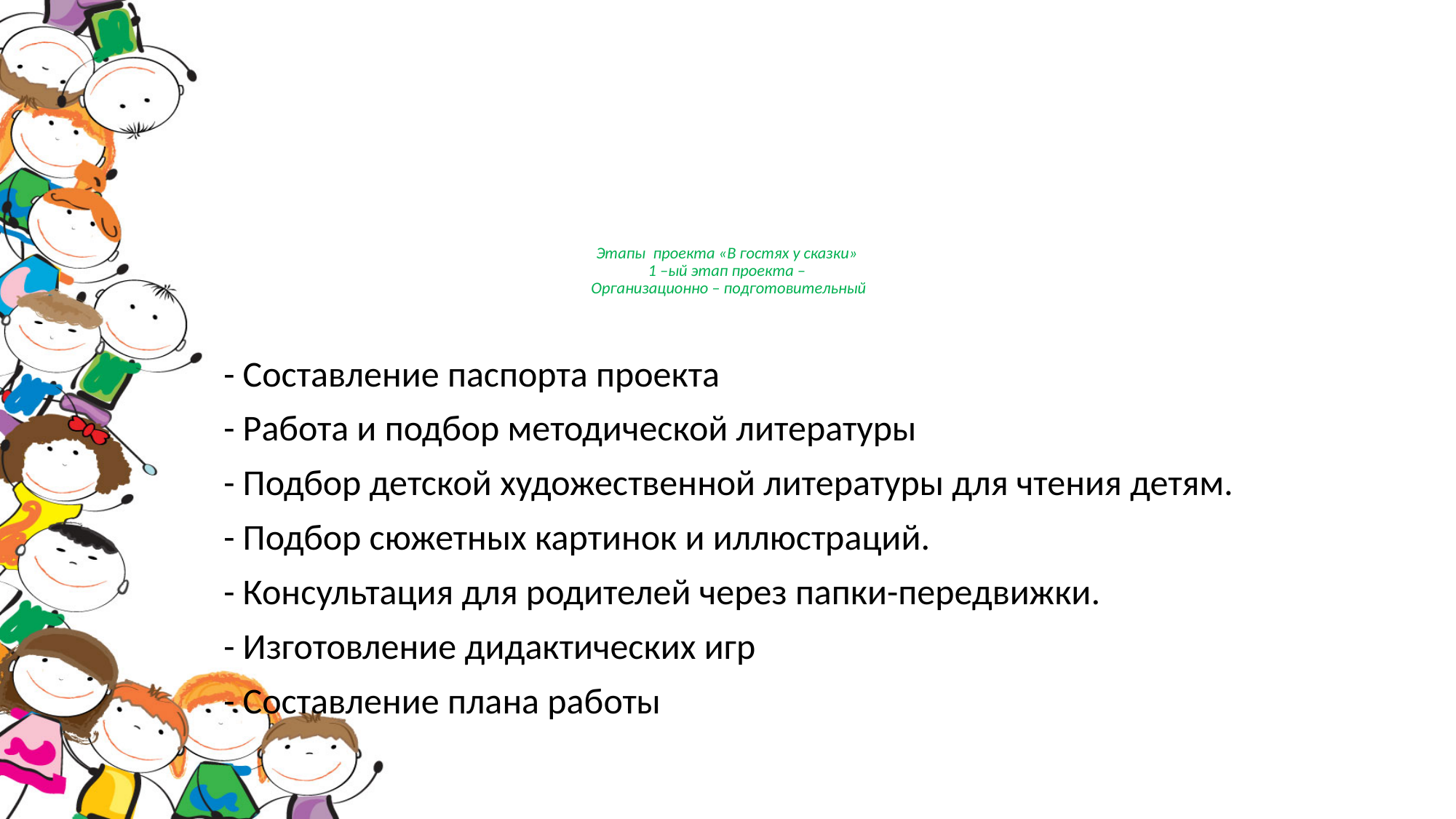

# Этапы  проекта «В гостях у сказки» 1 –ый этап проекта – Организационно – подготовительный
- Составление паспорта проекта
- Работа и подбор методической литературы
- Подбор детской художественной литературы для чтения детям.
- Подбор сюжетных картинок и иллюстраций.
- Консультация для родителей через папки-передвижки.
- Изготовление дидактических игр
- Составление плана работы